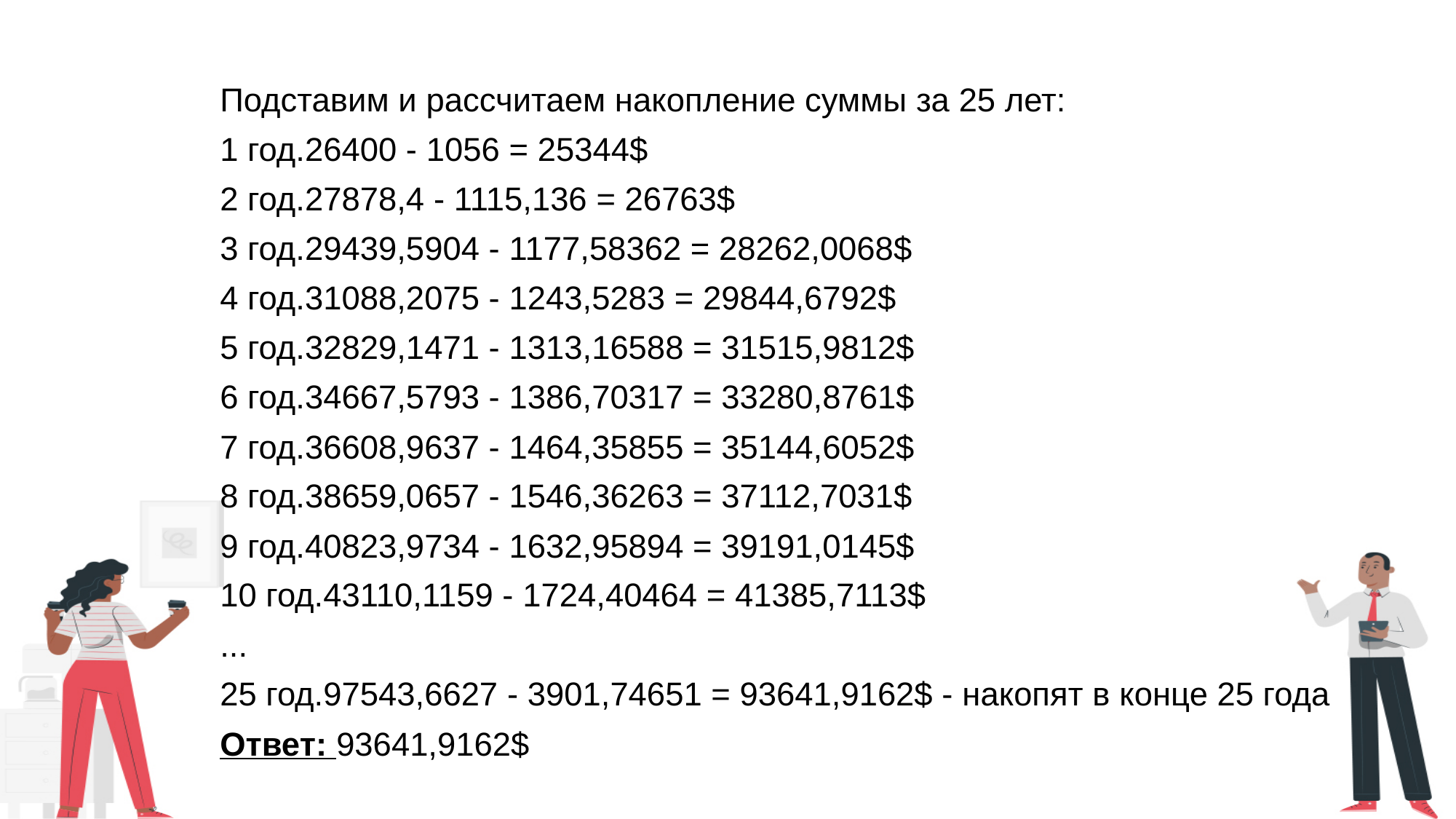

Подставим и рассчитаем накопление суммы за 25 лет:
1 год.26400 - 1056 = 25344$
2 год.27878,4 - 1115,136 = 26763$
3 год.29439,5904 - 1177,58362 = 28262,0068$
4 год.31088,2075 - 1243,5283 = 29844,6792$
5 год.32829,1471 - 1313,16588 = 31515,9812$
6 год.34667,5793 - 1386,70317 = 33280,8761$
7 год.36608,9637 - 1464,35855 = 35144,6052$
8 год.38659,0657 - 1546,36263 = 37112,7031$
9 год.40823,9734 - 1632,95894 = 39191,0145$
10 год.43110,1159 - 1724,40464 = 41385,7113$
...
25 год.97543,6627 - 3901,74651 = 93641,9162$ - накопят в конце 25 года
Ответ: 93641,9162$